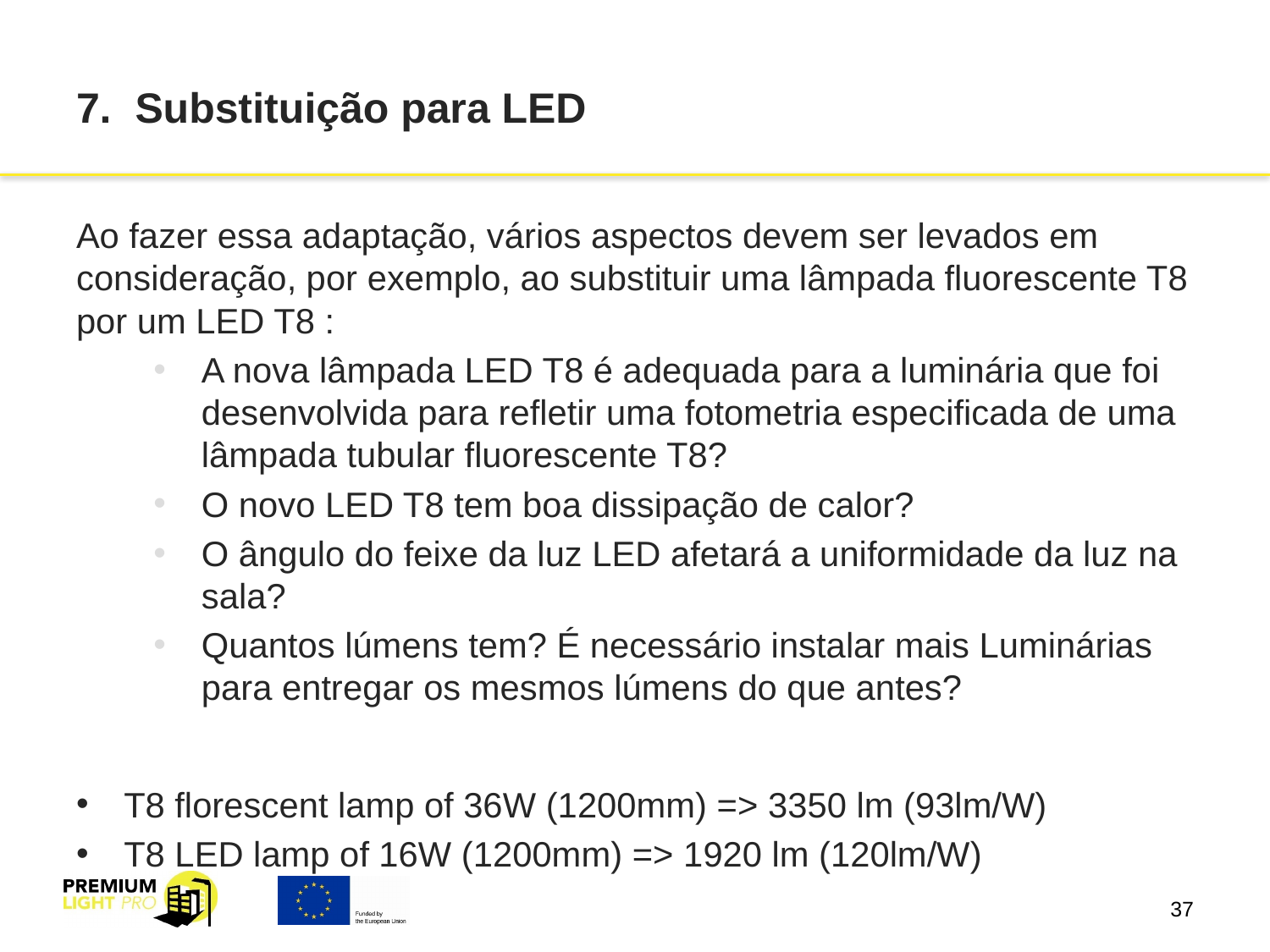

# 7.  Substituição para LED
Ao fazer essa adaptação, vários aspectos devem ser levados em consideração, por exemplo, ao substituir uma lâmpada fluorescente T8 por um LED T8 :
A nova lâmpada LED T8 é adequada para a luminária que foi desenvolvida para refletir uma fotometria especificada de uma lâmpada tubular fluorescente T8?
O novo LED T8 tem boa dissipação de calor?
O ângulo do feixe da luz LED afetará a uniformidade da luz na sala?
Quantos lúmens tem? É necessário instalar mais Luminárias para entregar os mesmos lúmens do que antes?

T8 florescent lamp of 36W (1200mm) => 3350 lm (93lm/W)
T8 LED lamp of 16W (1200mm) => 1920 lm (120lm/W)